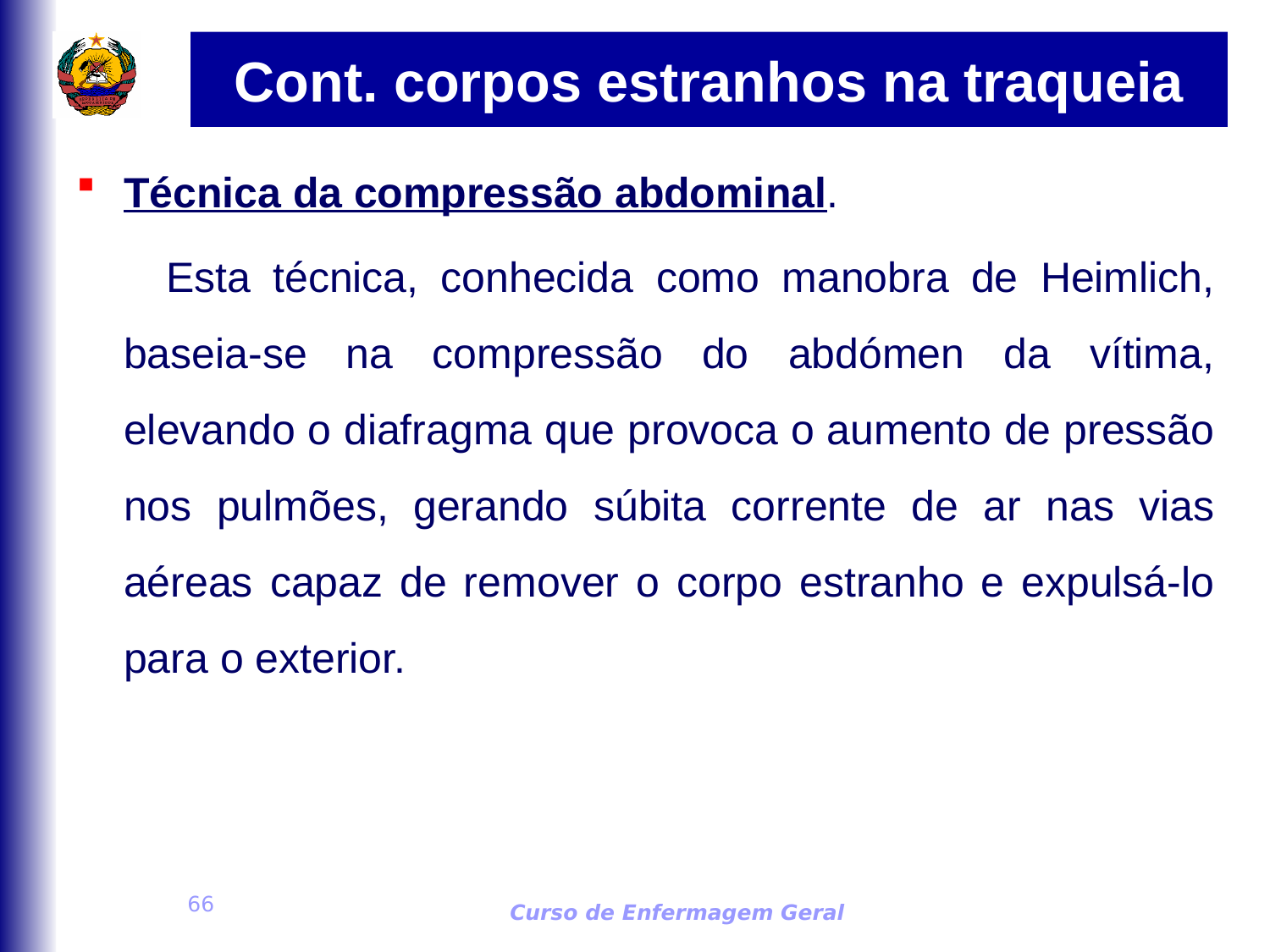

# Cont. corpos estranhos na traqueia
Técnica da compressão abdominal.
    Esta técnica, conhecida como manobra de Heimlich, baseia-se na compressão do abdómen da vítima, elevando o diafragma que provoca o aumento de pressão nos pulmões, gerando súbita corrente de ar nas vias aéreas capaz de remover o corpo estranho e expulsá-lo para o exterior.
66
Curso de Enfermagem Geral